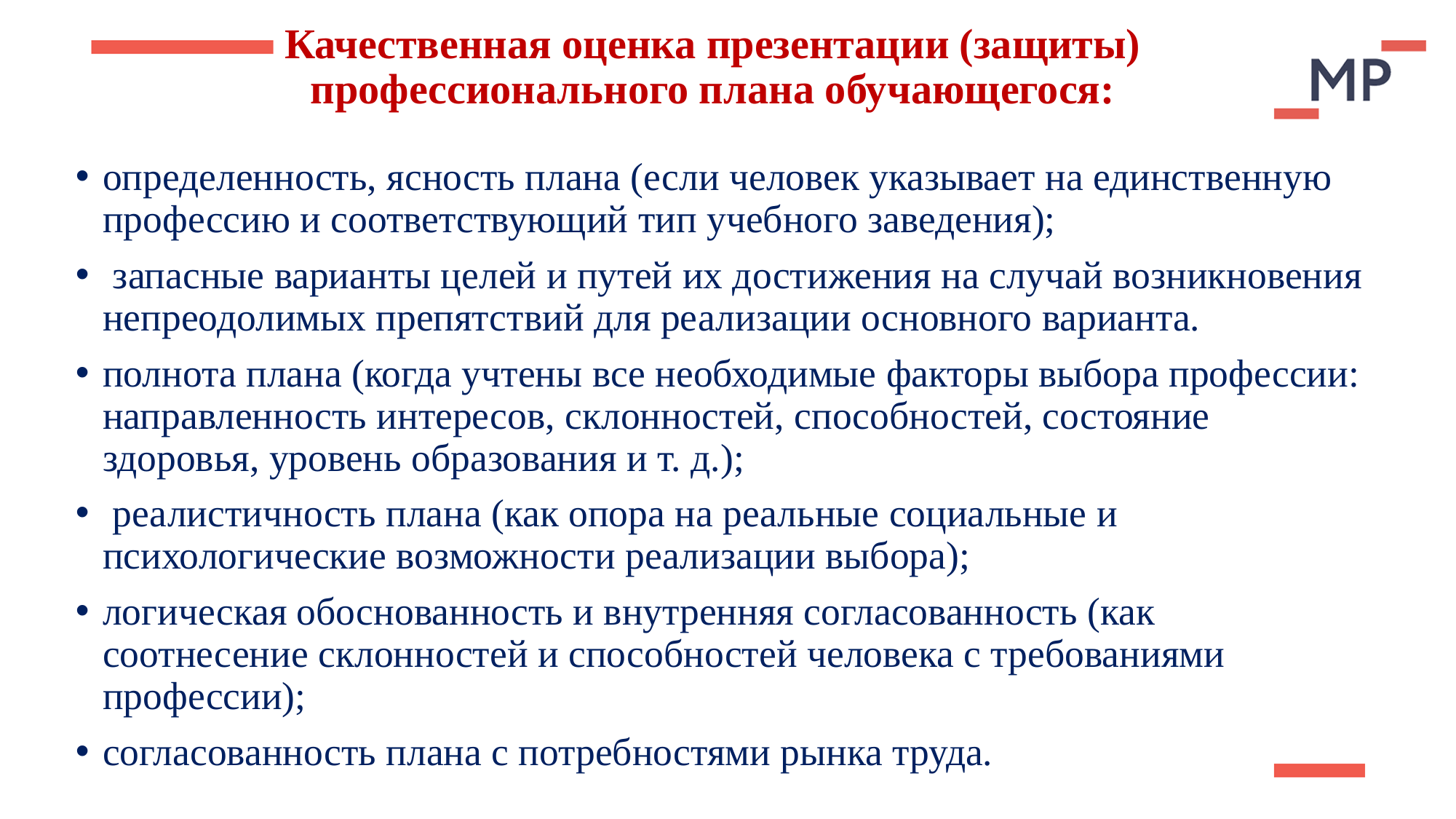

# Качественная оценка презентации (защиты) профессионального плана обучающегося:
определенность, ясность плана (если человек указывает на единственную профессию и соответствующий тип учебного заведения);
 запасные варианты целей и путей их достижения на случай возникновения непреодолимых препятствий для реализации основного варианта.
полнота плана (когда учтены все необходимые факторы выбора профессии: направленность интересов, склонностей, способностей, состояние здоровья, уровень образования и т. д.);
 реалистичность плана (как опора на реальные социальные и психологические возможности реализации выбора);
логическая обоснованность и внутренняя согласованность (как соотнесение склонностей и способностей человека с требованиями профессии);
согласованность плана с потребностями рынка труда.